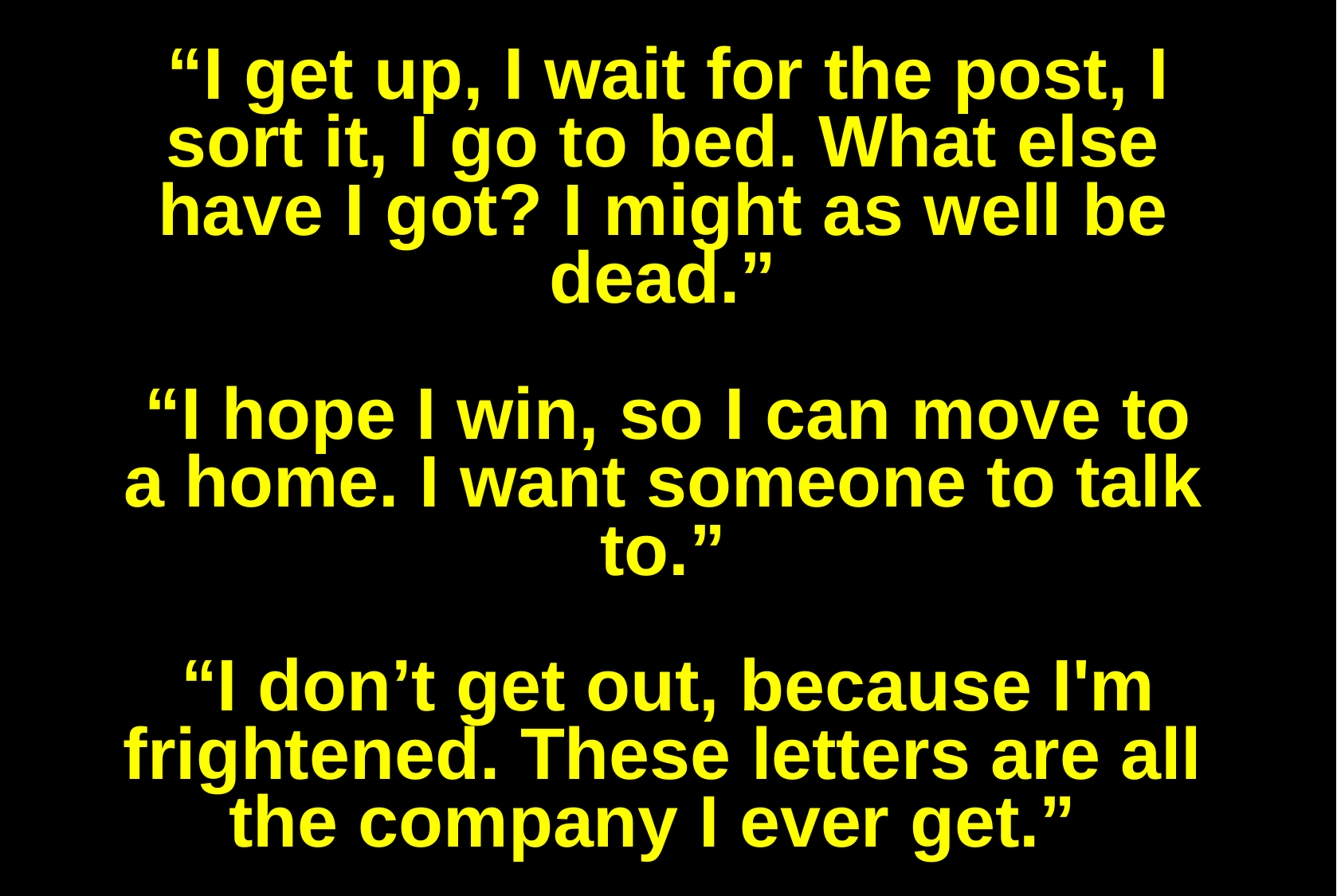

“I get up, I wait for the post, I sort it, I go to bed. What else have I got? I might as well be dead.”

“I hope I win, so I can move to a home. I want someone to talk to.”

“I don’t get out, because I'm frightened. These letters are all the company I ever get.”